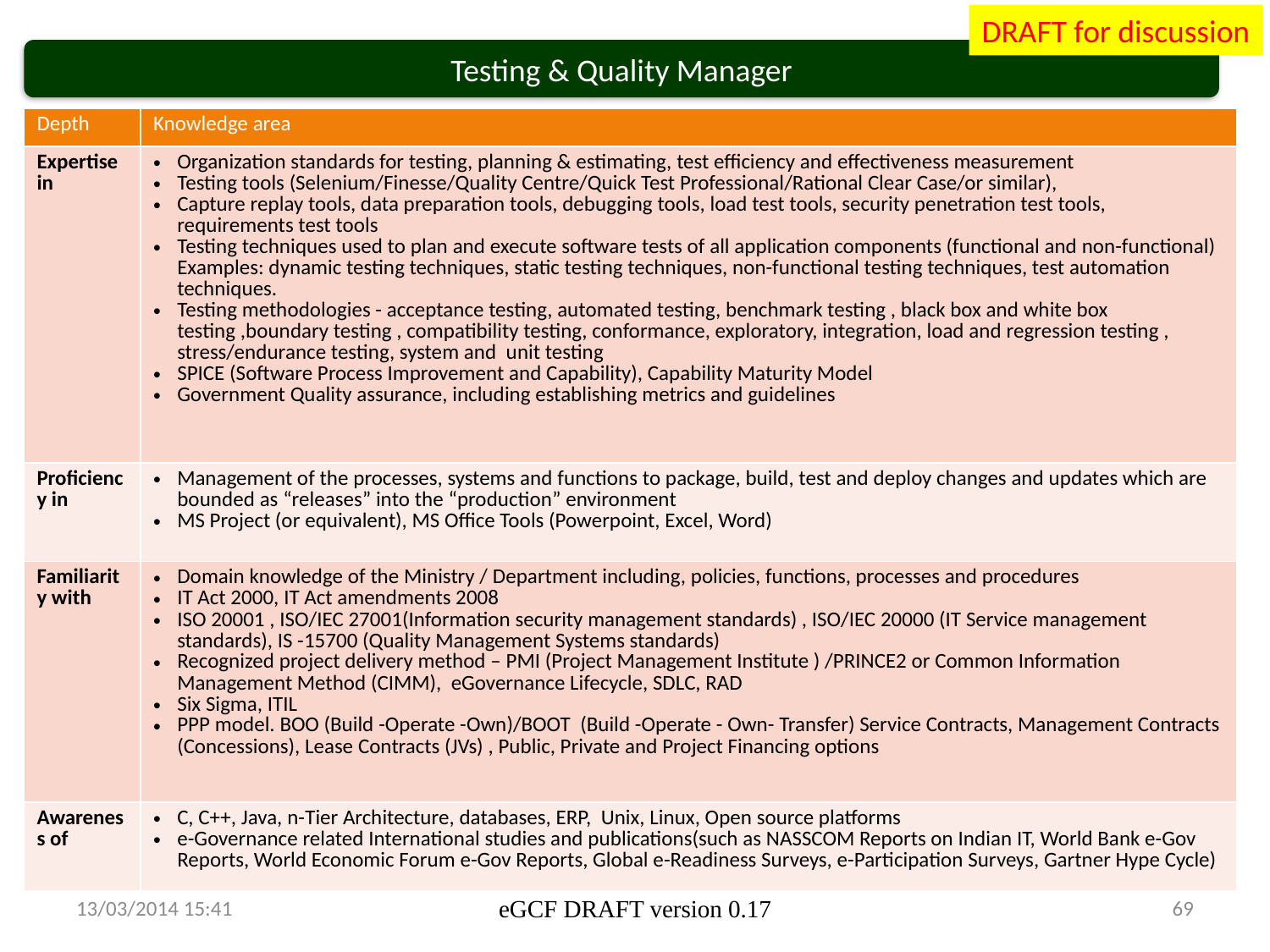

DRAFT for discussion
Testing & Quality Manager
| Depth | Knowledge area |
| --- | --- |
| Expertise in | Organization standards for testing, planning & estimating, test efficiency and effectiveness measurement Testing tools (Selenium/Finesse/Quality Centre/Quick Test Professional/Rational Clear Case/or similar), Capture replay tools, data preparation tools, debugging tools, load test tools, security penetration test tools, requirements test tools Testing techniques used to plan and execute software tests of all application components (functional and non-functional) Examples: dynamic testing techniques, static testing techniques, non-functional testing techniques, test automation techniques. Testing methodologies - acceptance testing, automated testing, benchmark testing , black box and white box testing ,boundary testing , compatibility testing, conformance, exploratory, integration, load and regression testing , stress/endurance testing, system and unit testing SPICE (Software Process Improvement and Capability), Capability Maturity Model Government Quality assurance, including establishing metrics and guidelines |
| Proficiency in | Management of the processes, systems and functions to package, build, test and deploy changes and updates which are bounded as “releases” into the “production” environment MS Project (or equivalent), MS Office Tools (Powerpoint, Excel, Word) |
| Familiarity with | Domain knowledge of the Ministry / Department including, policies, functions, processes and procedures IT Act 2000, IT Act amendments 2008 ISO 20001 , ISO/IEC 27001(Information security management standards) , ISO/IEC 20000 (IT Service management standards), IS -15700 (Quality Management Systems standards) Recognized project delivery method – PMI (Project Management Institute ) /PRINCE2 or Common Information Management Method (CIMM), eGovernance Lifecycle, SDLC, RAD Six Sigma, ITIL PPP model. BOO (Build -Operate -Own)/BOOT (Build -Operate - Own- Transfer) Service Contracts, Management Contracts (Concessions), Lease Contracts (JVs) , Public, Private and Project Financing options |
| Awareness of | C, C++, Java, n-Tier Architecture, databases, ERP, Unix, Linux, Open source platforms e-Governance related International studies and publications(such as NASSCOM Reports on Indian IT, World Bank e-Gov Reports, World Economic Forum e-Gov Reports, Global e-Readiness Surveys, e-Participation Surveys, Gartner Hype Cycle) |
13/03/2014 15:41
eGCF DRAFT version 0.17
69